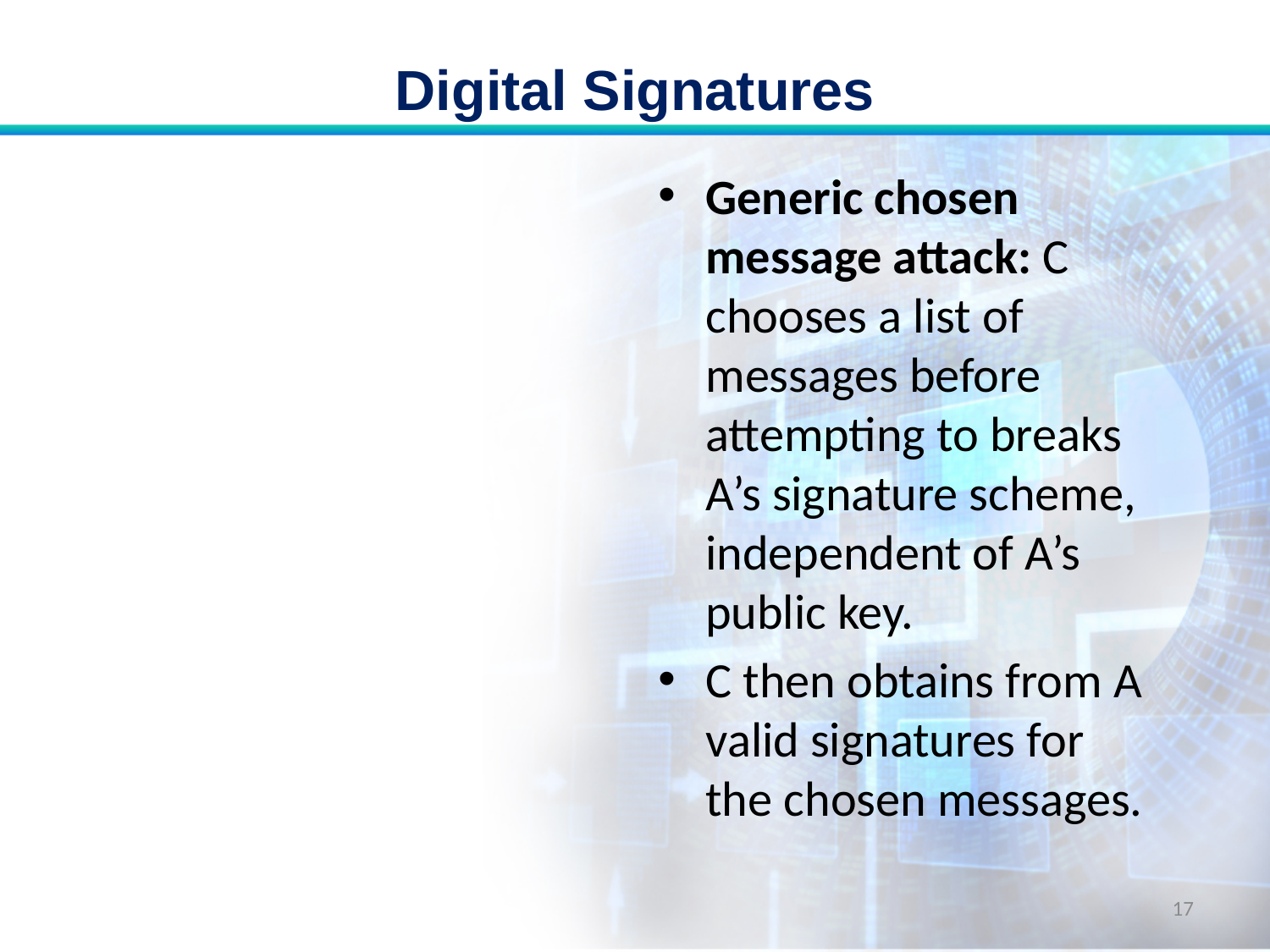

# Digital Signatures
Generic chosen message attack: C chooses a list of messages before attempting to breaks A’s signature scheme, independent of A’s public key.
C then obtains from A valid signatures for the chosen messages.
17